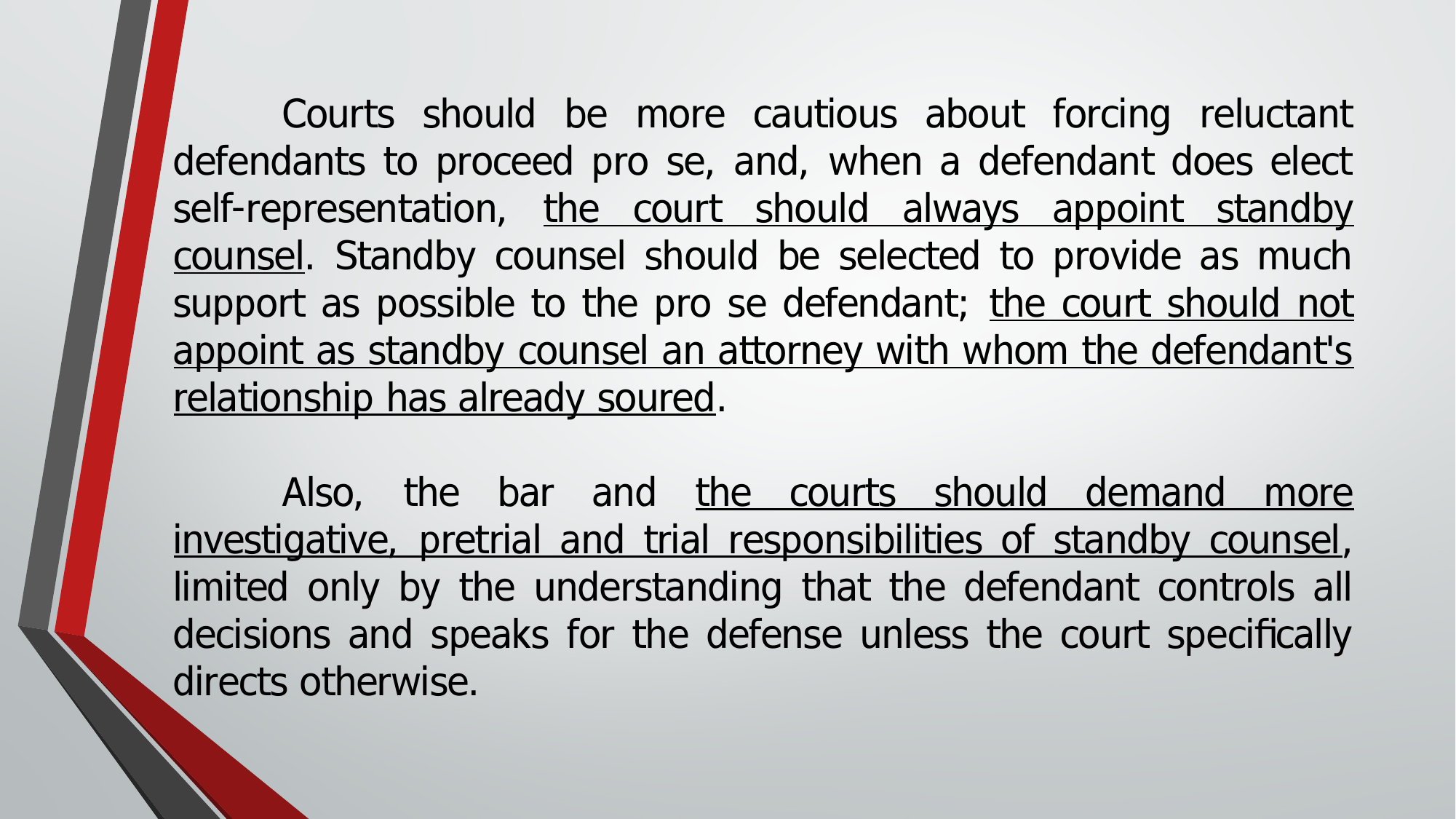

Courts should be more cautious about forcing reluctant defendants to proceed pro se, and, when a defendant does elect self-representation, the court should always appoint standby counsel. Standby counsel should be selected to provide as much support as possible to the pro se defendant; the court should not appoint as standby counsel an attorney with whom the defendant's relationship has already soured.

	Also, the bar and the courts should demand more investigative, pretrial and trial responsibilities of standby counsel, limited only by the understanding that the defendant controls all decisions and speaks for the defense unless the court specifically directs otherwise.